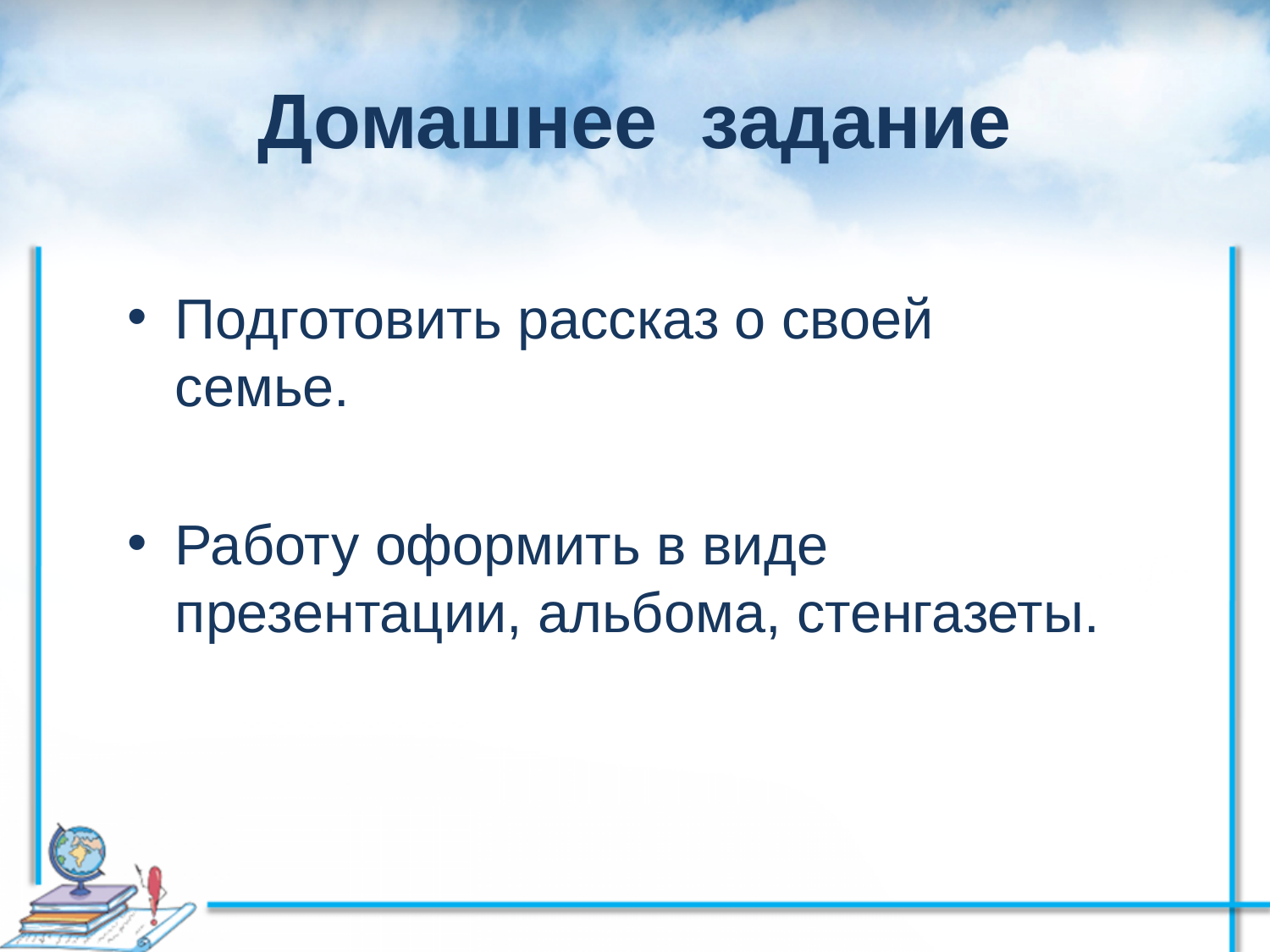

# Домашнее  задание
Подготовить рассказ о своей семье.

Работу оформить в виде презентации, альбома, стенгазеты.